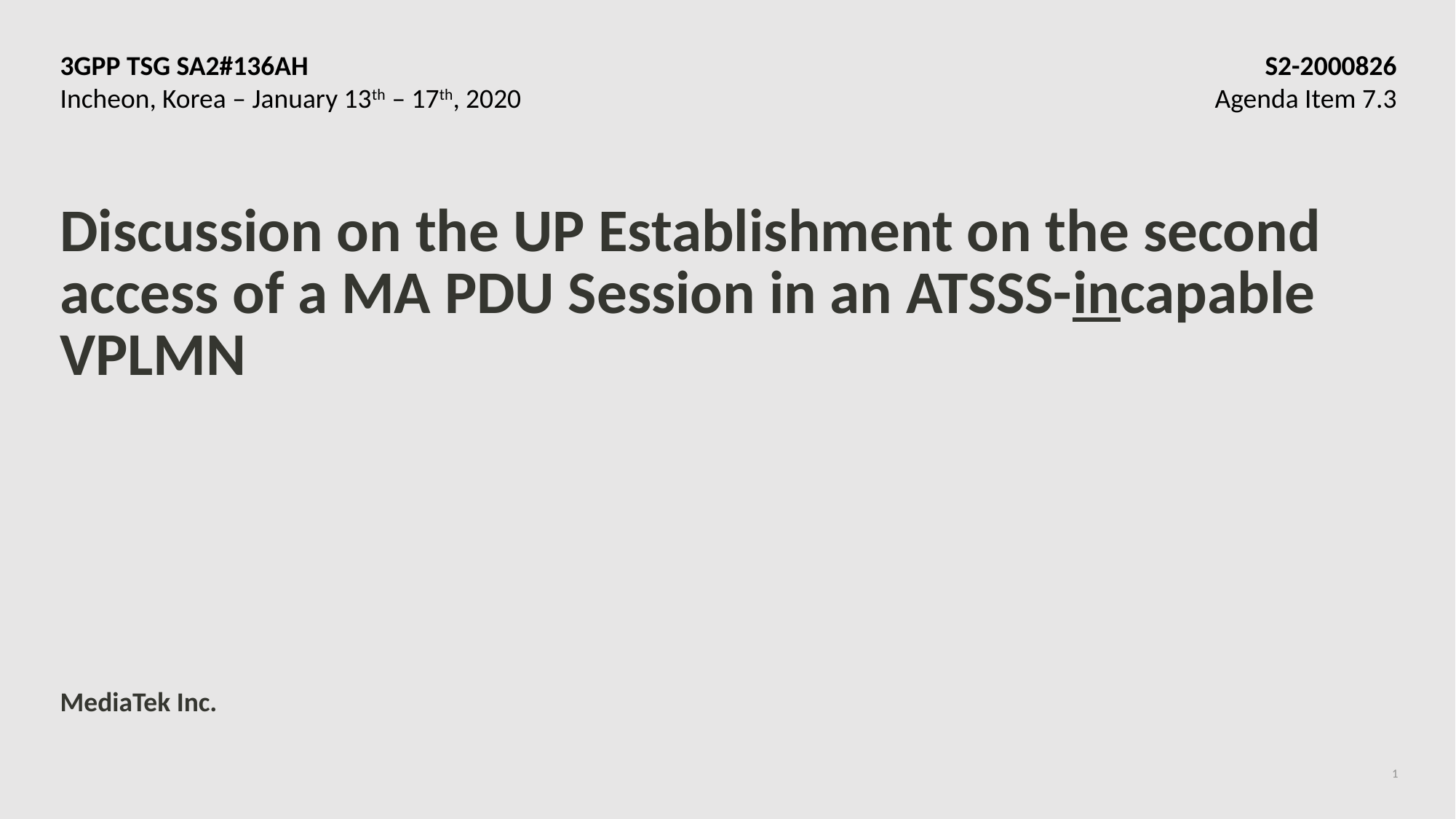

3GPP TSG SA2#136AH	S2-2000826
Incheon, Korea – January 13th – 17th, 2020	Agenda Item 7.3
# Discussion on the UP Establishment on the second access of a MA PDU Session in an ATSSS-incapable VPLMN
MediaTek Inc.
1